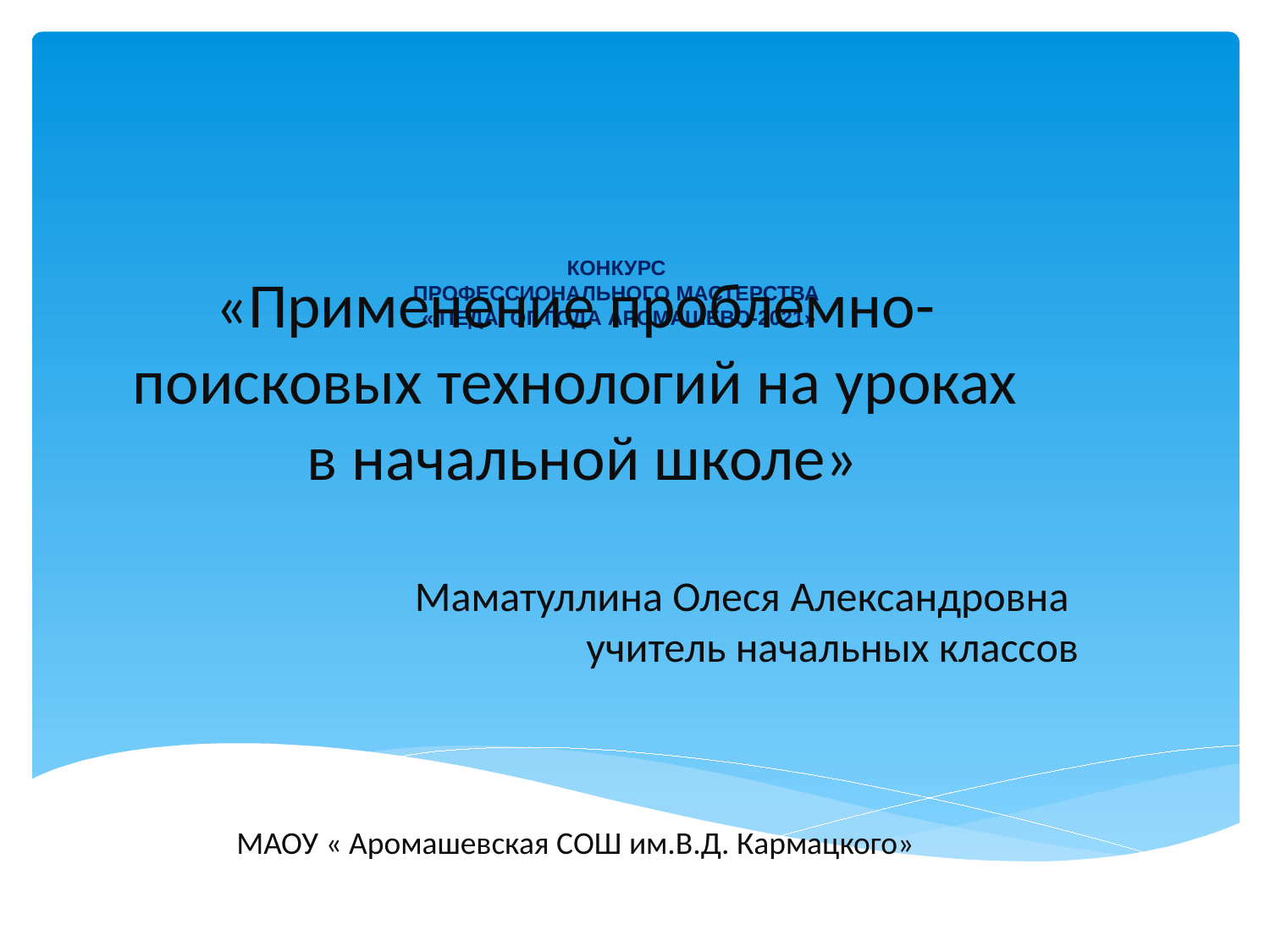

# Конкурс Профессионального мастерства « Педагог года Аромашево-2021»
«Применение проблемно-поисковых технологий на уроках
 в начальной школе»

Маматуллина Олеся Александровна
учитель начальных классов

МАОУ « Аромашевская СОШ им.В.Д. Кармацкого»